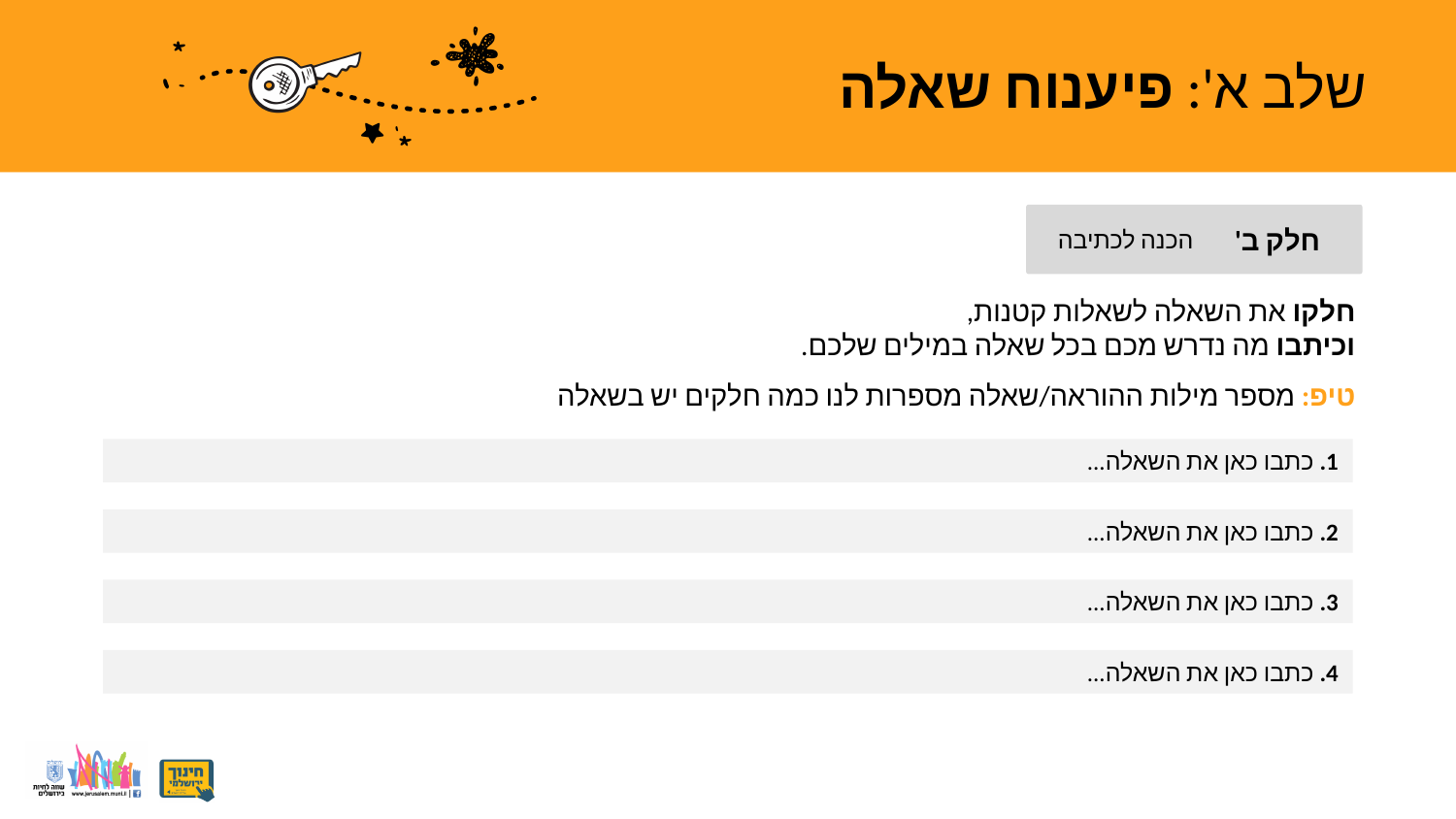

# שלב א': פיענוח שאלה

חלק ב'
הכנה לכתיבה
חלקו את השאלה לשאלות קטנות,
וכיתבו מה נדרש מכם בכל שאלה במילים שלכם.
טיפ: מספר מילות ההוראה/שאלה מספרות לנו כמה חלקים יש בשאלה

1. כתבו כאן את השאלה...
2. כתבו כאן את השאלה...
3. כתבו כאן את השאלה...
4. כתבו כאן את השאלה...